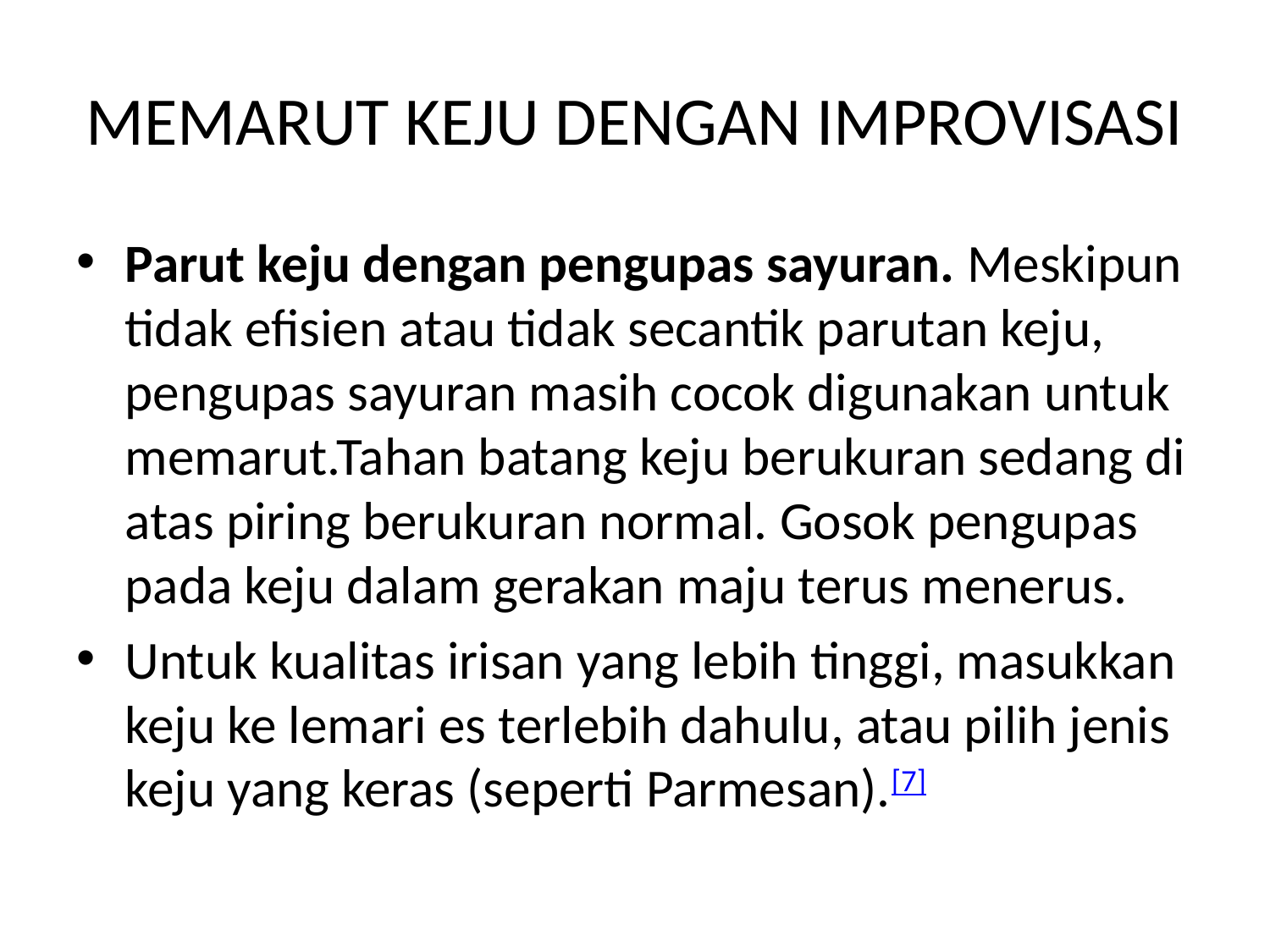

# MEMARUT KEJU DENGAN IMPROVISASI
Parut keju dengan pengupas sayuran. Meskipun tidak efisien atau tidak secantik parutan keju, pengupas sayuran masih cocok digunakan untuk memarut.Tahan batang keju berukuran sedang di atas piring berukuran normal. Gosok pengupas pada keju dalam gerakan maju terus menerus.
Untuk kualitas irisan yang lebih tinggi, masukkan keju ke lemari es terlebih dahulu, atau pilih jenis keju yang keras (seperti Parmesan).[7]